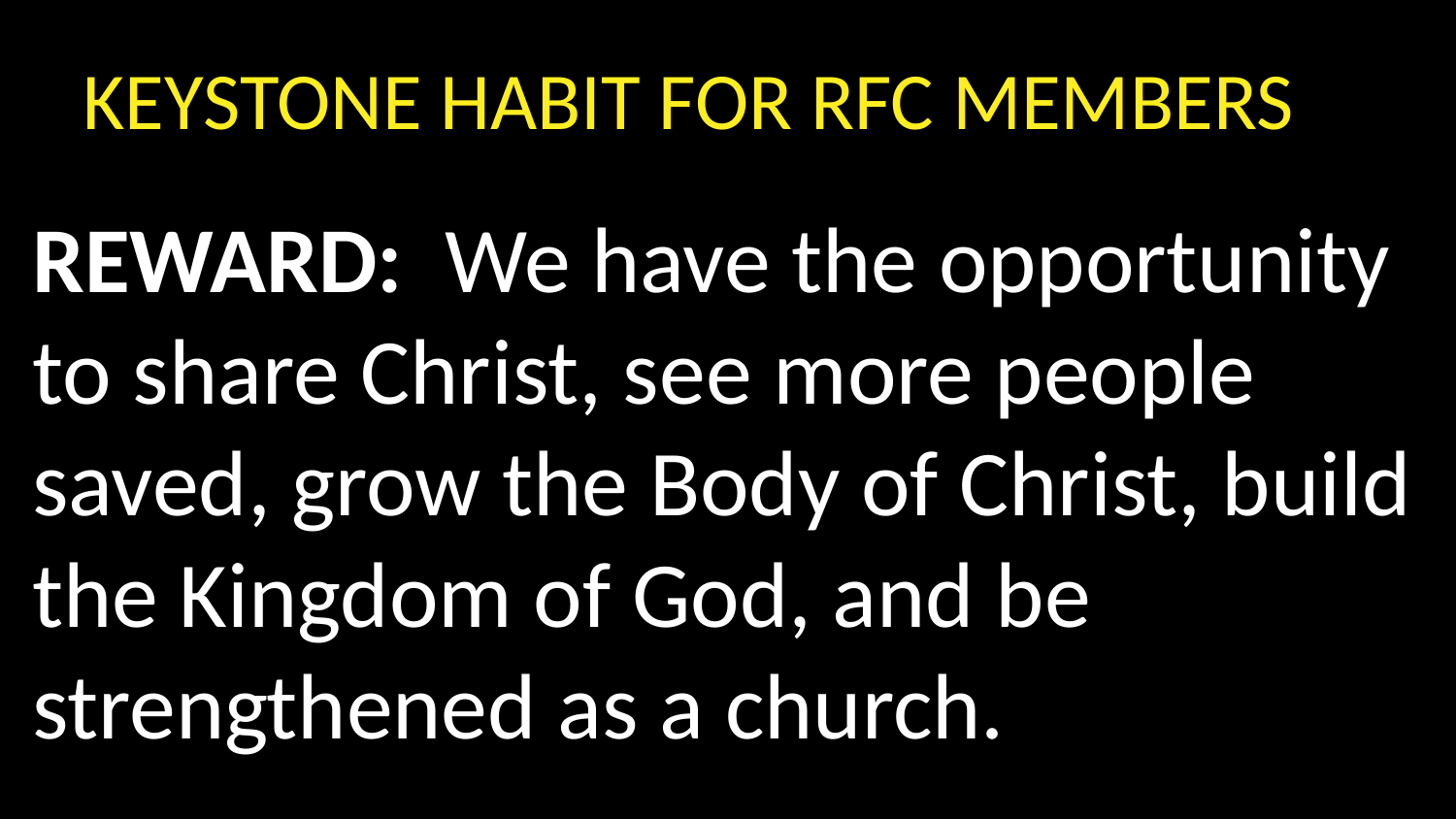

KEYSTONE HABIT FOR RFC MEMBERS
REWARD:  We have the opportunity to share Christ, see more people saved, grow the Body of Christ, build the Kingdom of God, and be strengthened as a church.